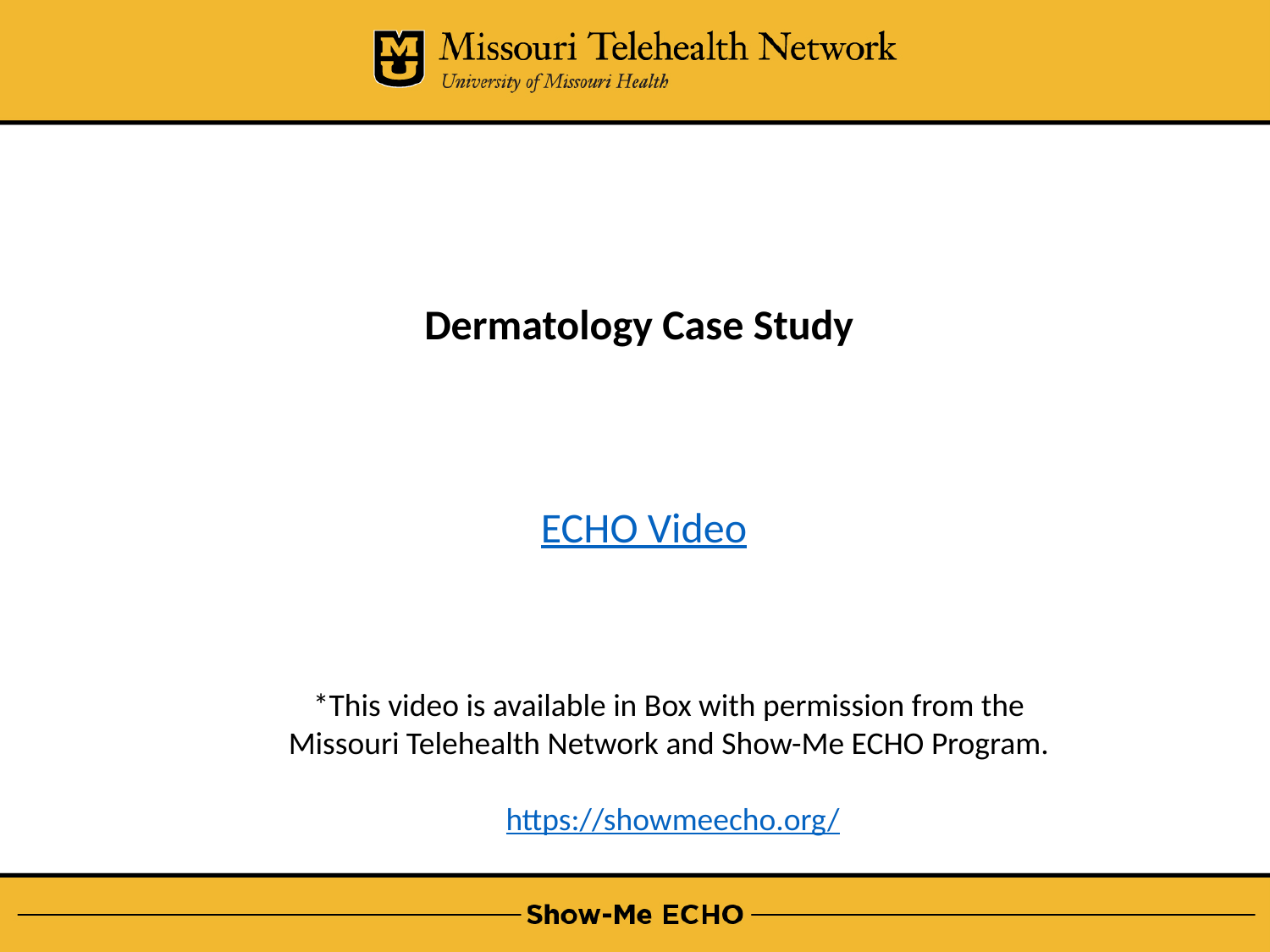

Dermatology Case Study

ECHO Video

*This video is available in Box with permission from the Missouri Telehealth Network and Show-Me ECHO Program.
 https://showmeecho.org/